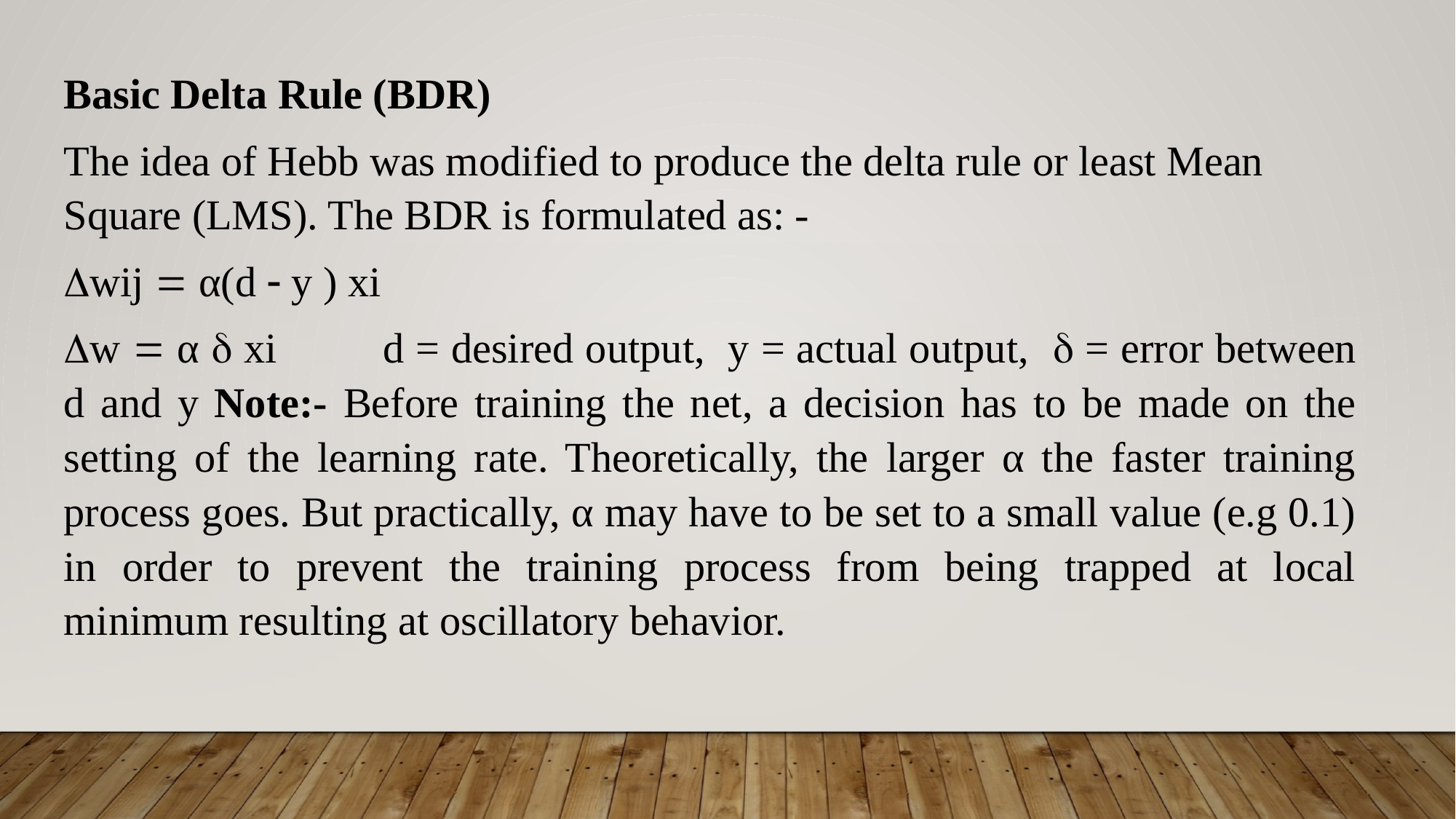

Basic Delta Rule (BDR)
The idea of Hebb was modified to produce the delta rule or least Mean Square (LMS). The BDR is formulated as: -
Δwij = α(d − y ) xi
Δw = α δ xi         d = desired output,  y = actual output,  δ = error between d and y Note:- Before training the net, a decision has to be made on the setting of the learning rate. Theoretically, the larger α the faster training process goes. But practically, α may have to be set to a small value (e.g 0.1) in order to prevent the training process from being trapped at local minimum resulting at oscillatory behavior.